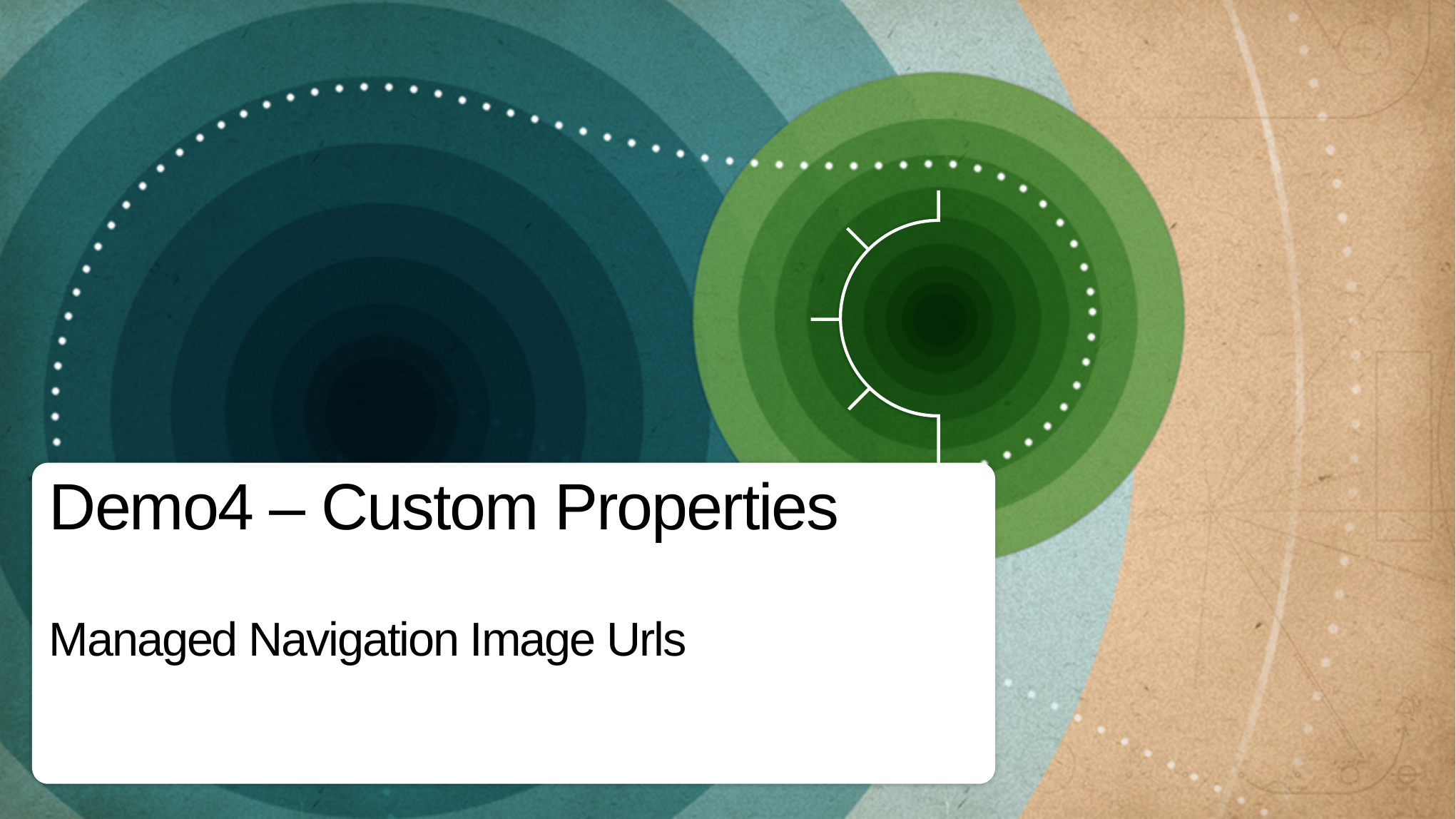

# Demo4 – Custom Properties Managed Navigation Image Urls